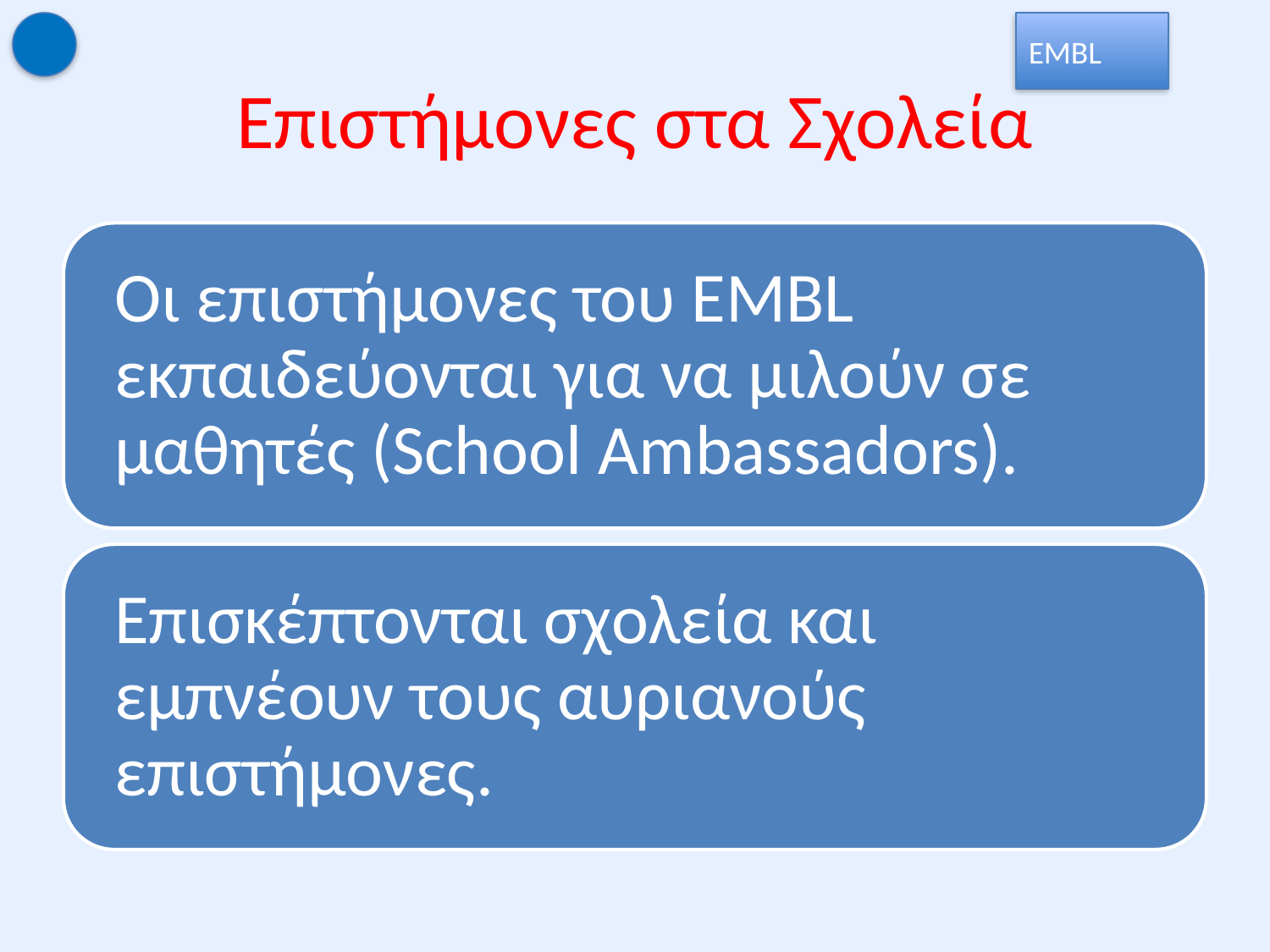

EMBL
# Επιστήμονες στα Σχολεία
Οι επιστήμονες του EMBL εκπαιδεύονται για να μιλούν σε μαθητές (School Ambassadors).
Επισκέπτονται σχολεία και εμπνέουν τους αυριανούς επιστήμονες.